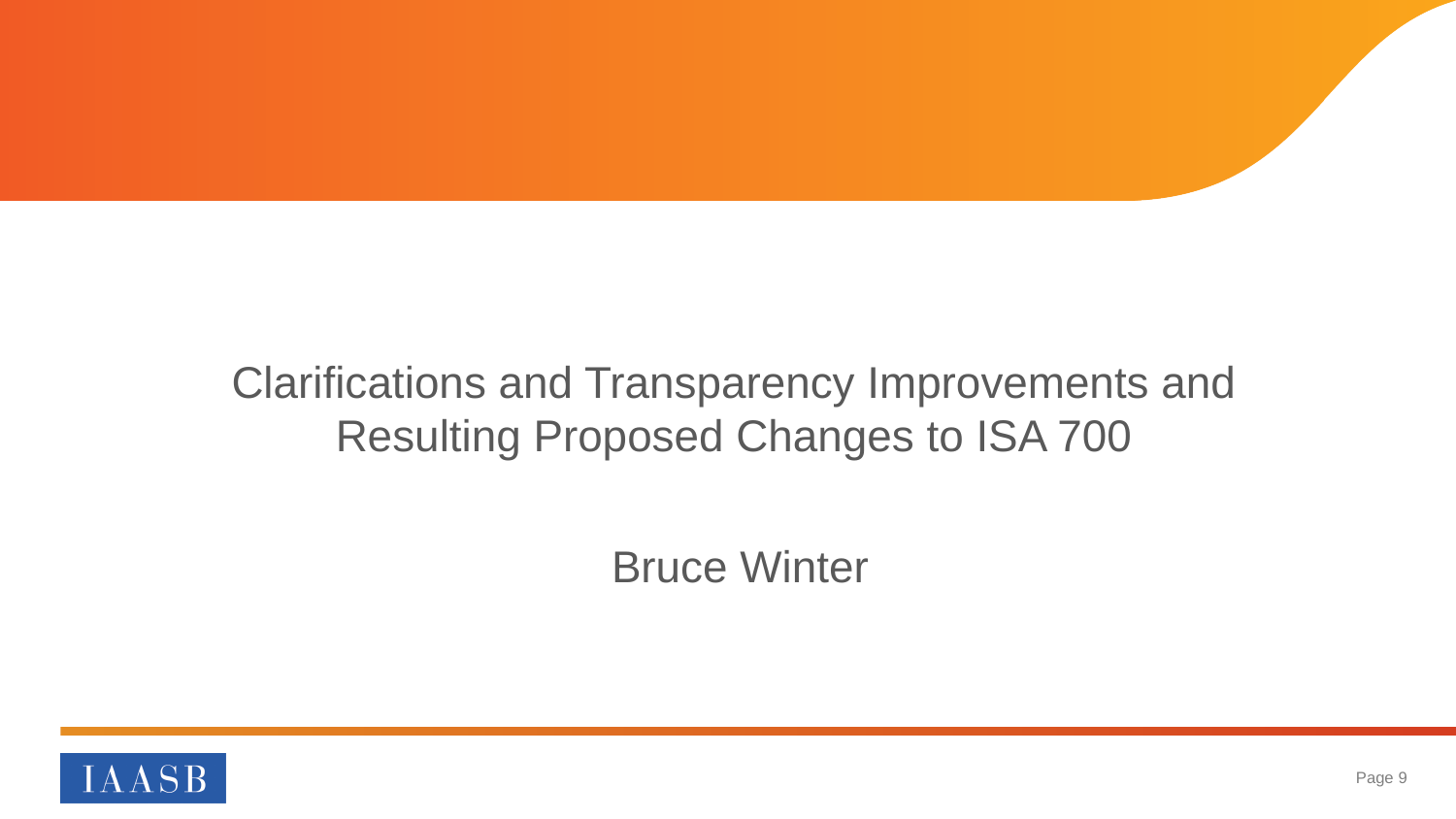

#

Clarifications and Transparency Improvements and
Resulting Proposed Changes to ISA 700

Bruce Winter